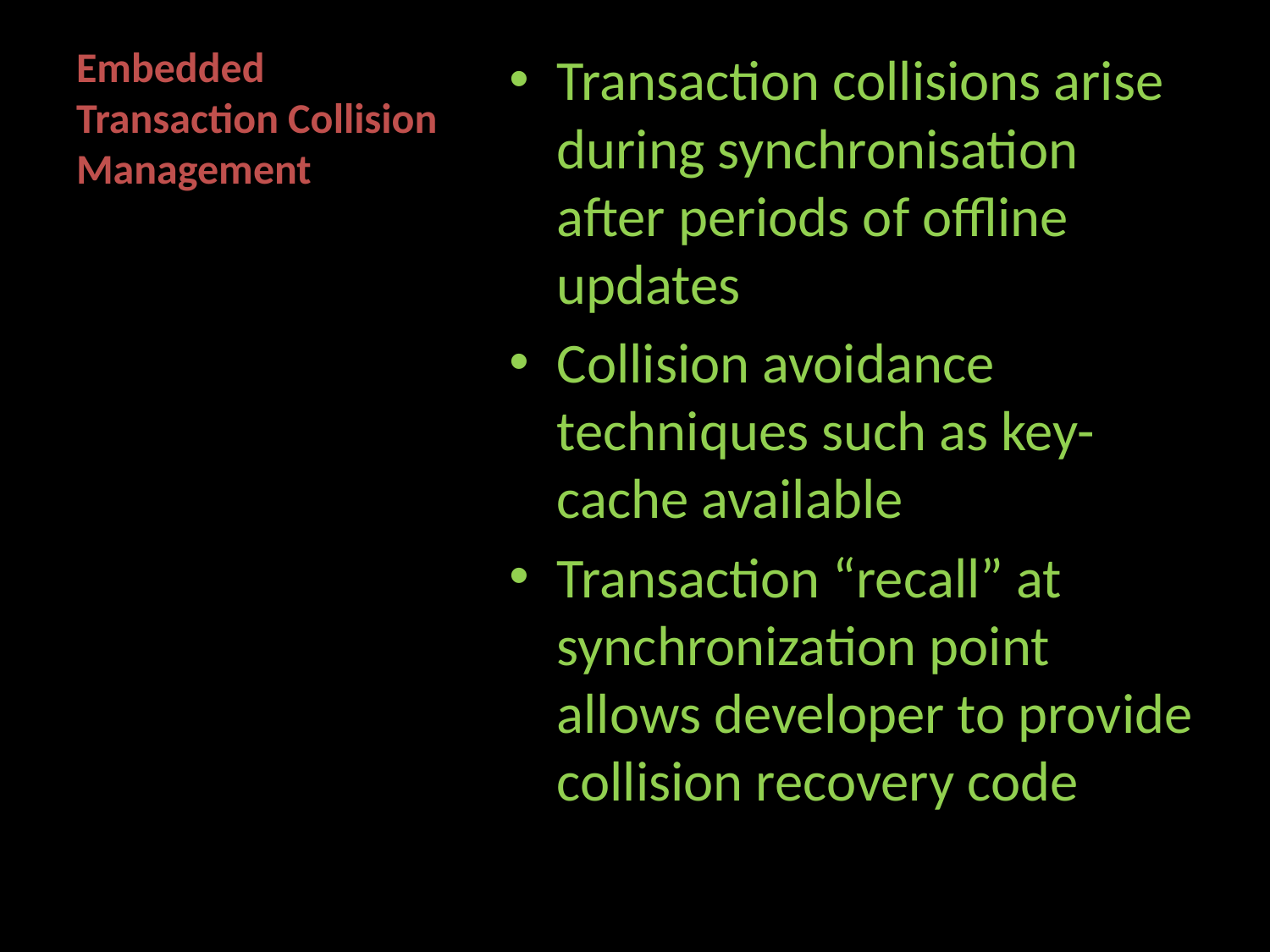

# Embedded Transaction Collision Management
Transaction collisions arise during synchronisation after periods of offline updates
Collision avoidance techniques such as key-cache available
Transaction “recall” at synchronization point allows developer to provide collision recovery code